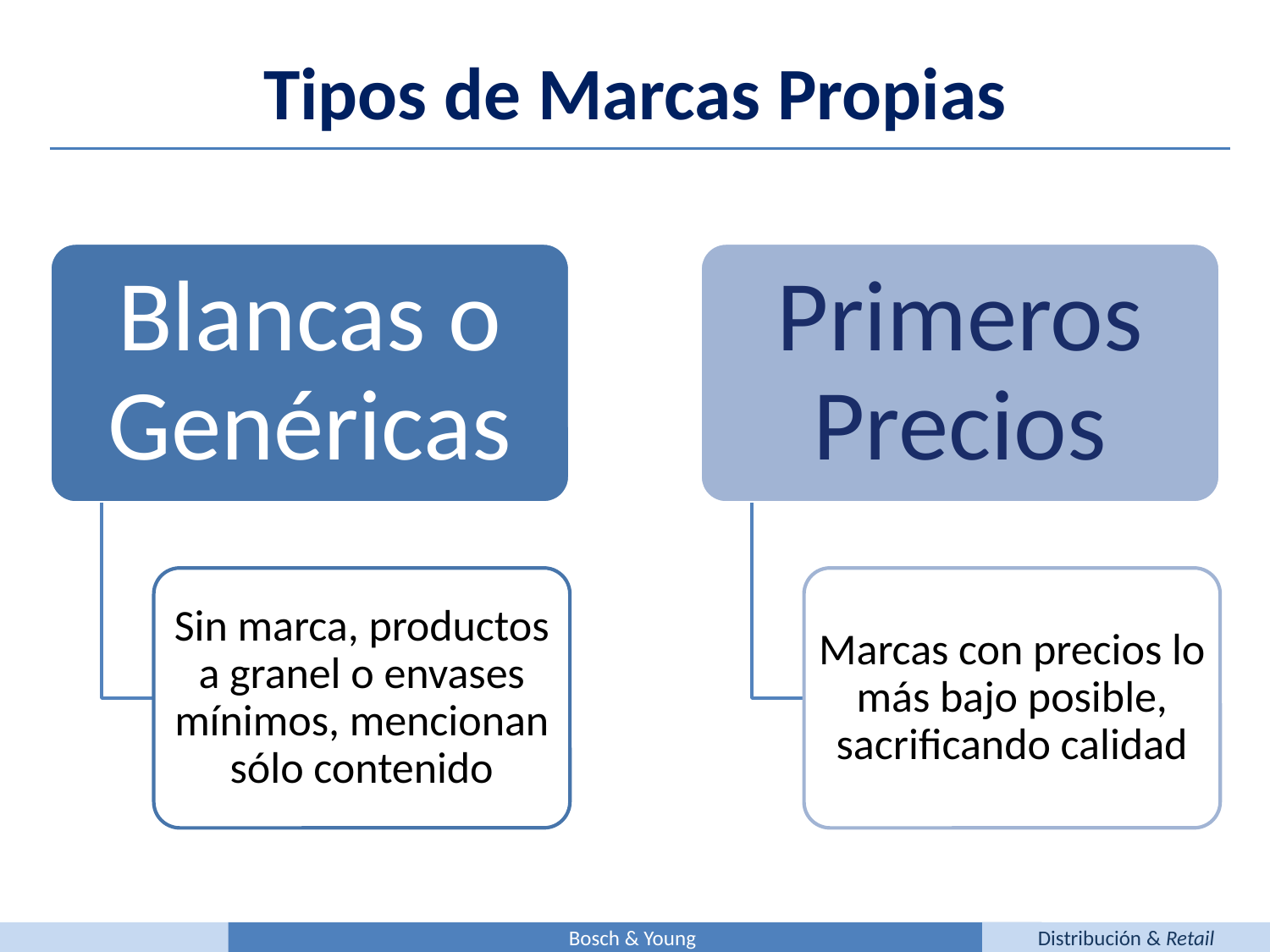

Tipos de Marcas Propias
Blancas o Genéricas
Sin marca, productos a granel o envases mínimos, mencionan sólo contenido
Primeros Precios
Marcas con precios lo más bajo posible, sacrificando calidad

Bosch & Young
Distribución & Retail